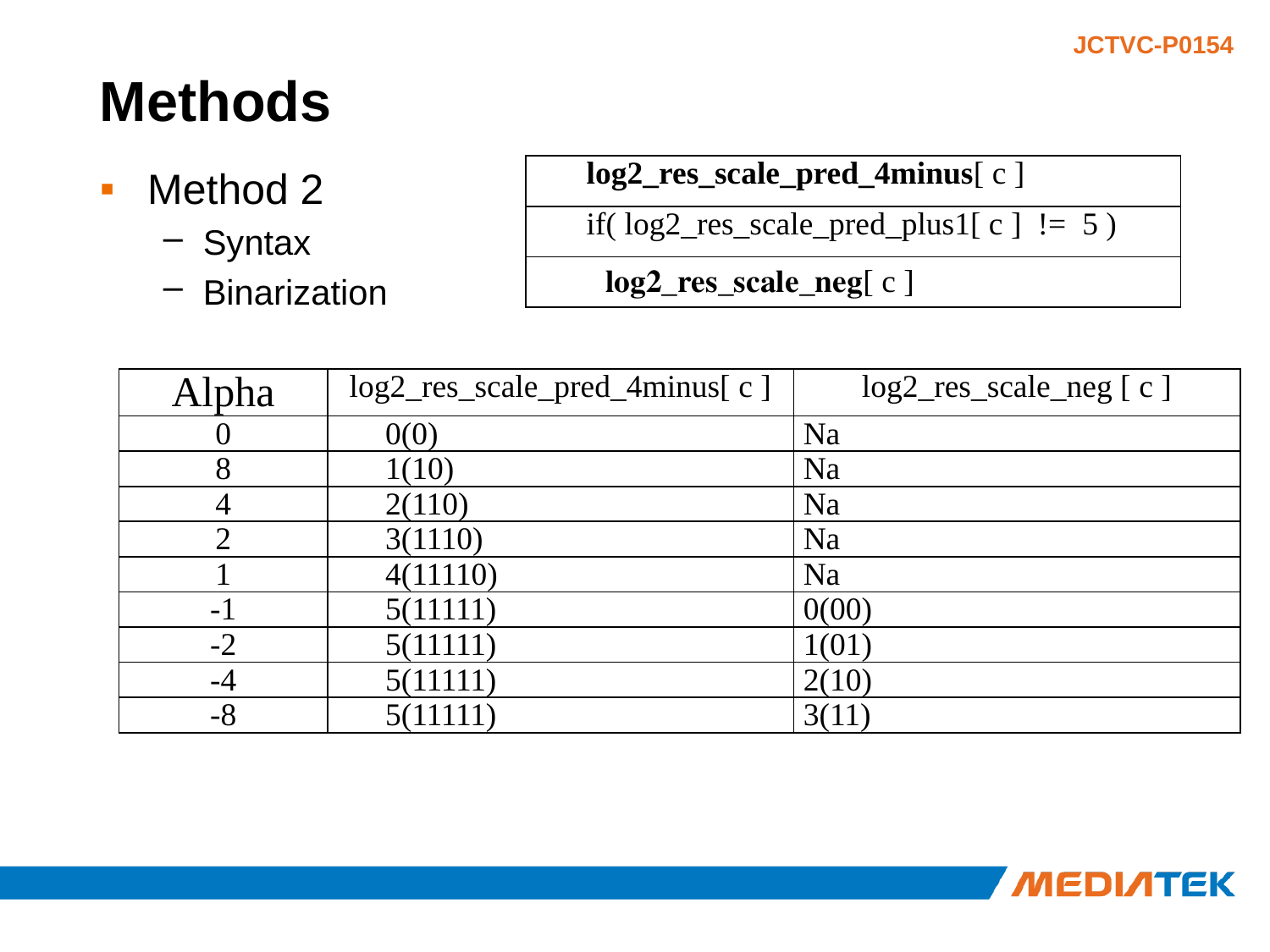

# Methods
Method 2
Syntax
Binarization
| log2\_res\_scale\_pred\_4minus[ c ] |
| --- |
| if( log2\_res\_scale\_pred\_plus1[ c ] != 5 ) |
| log2\_res\_scale\_neg[ c ] |
| Alpha | log2\_res\_scale\_pred\_4minus[ c ] | log2\_res\_scale\_neg [ c ] |
| --- | --- | --- |
| 0 | 0(0) | Na |
| 8 | 1(10) | Na |
| 4 | 2(110) | Na |
| 2 | 3(1110) | Na |
| 1 | 4(11110) | Na |
| -1 | 5(11111) | 0(00) |
| -2 | 5(11111) | 1(01) |
| -4 | 5(11111) | 2(10) |
| -8 | 5(11111) | 3(11) |
6